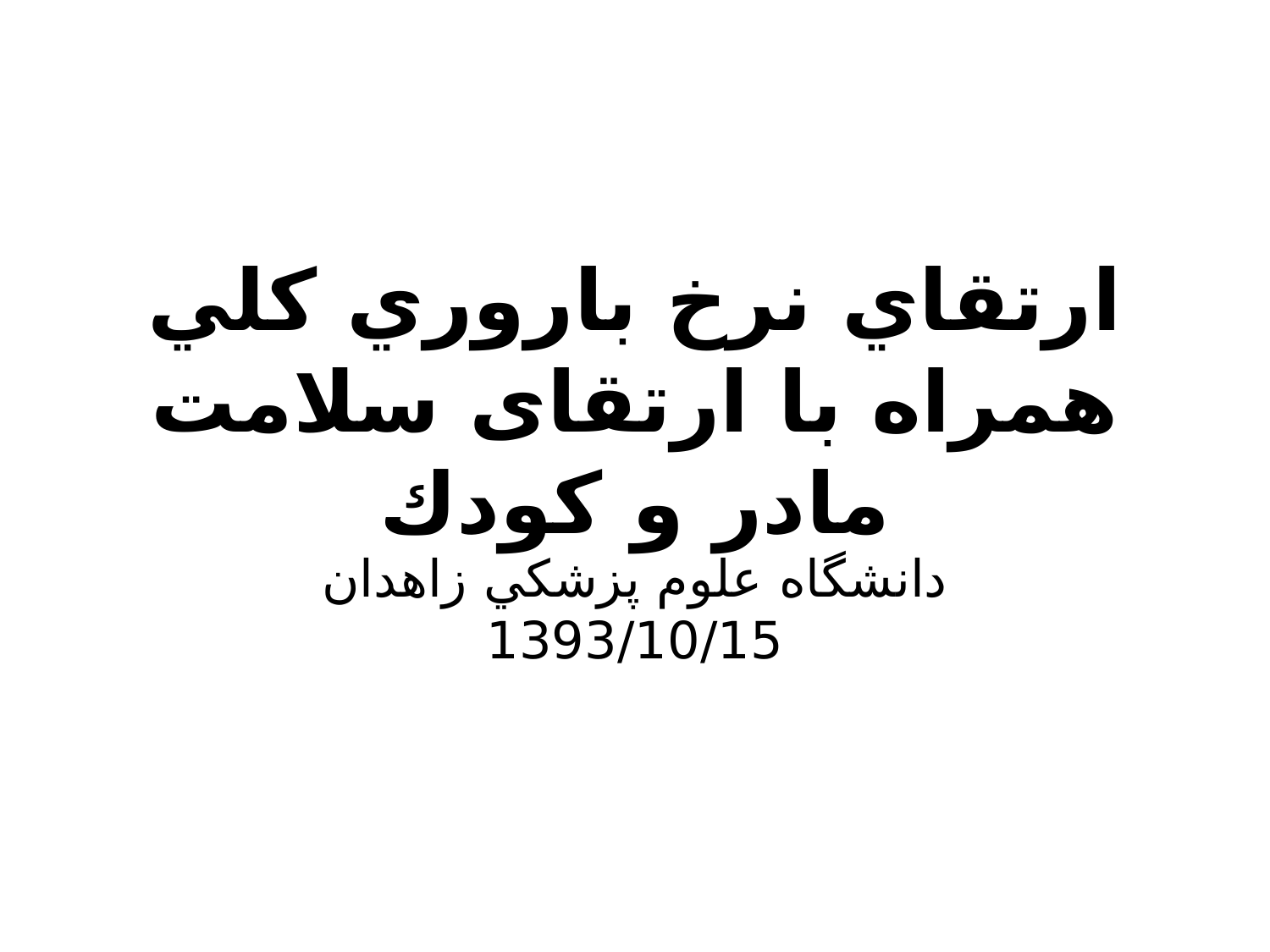

# ارتقاي نرخ باروري كلي همراه با ارتقای سلامت مادر و كودك
دانشگاه علوم پزشكي زاهدان 1393/10/15